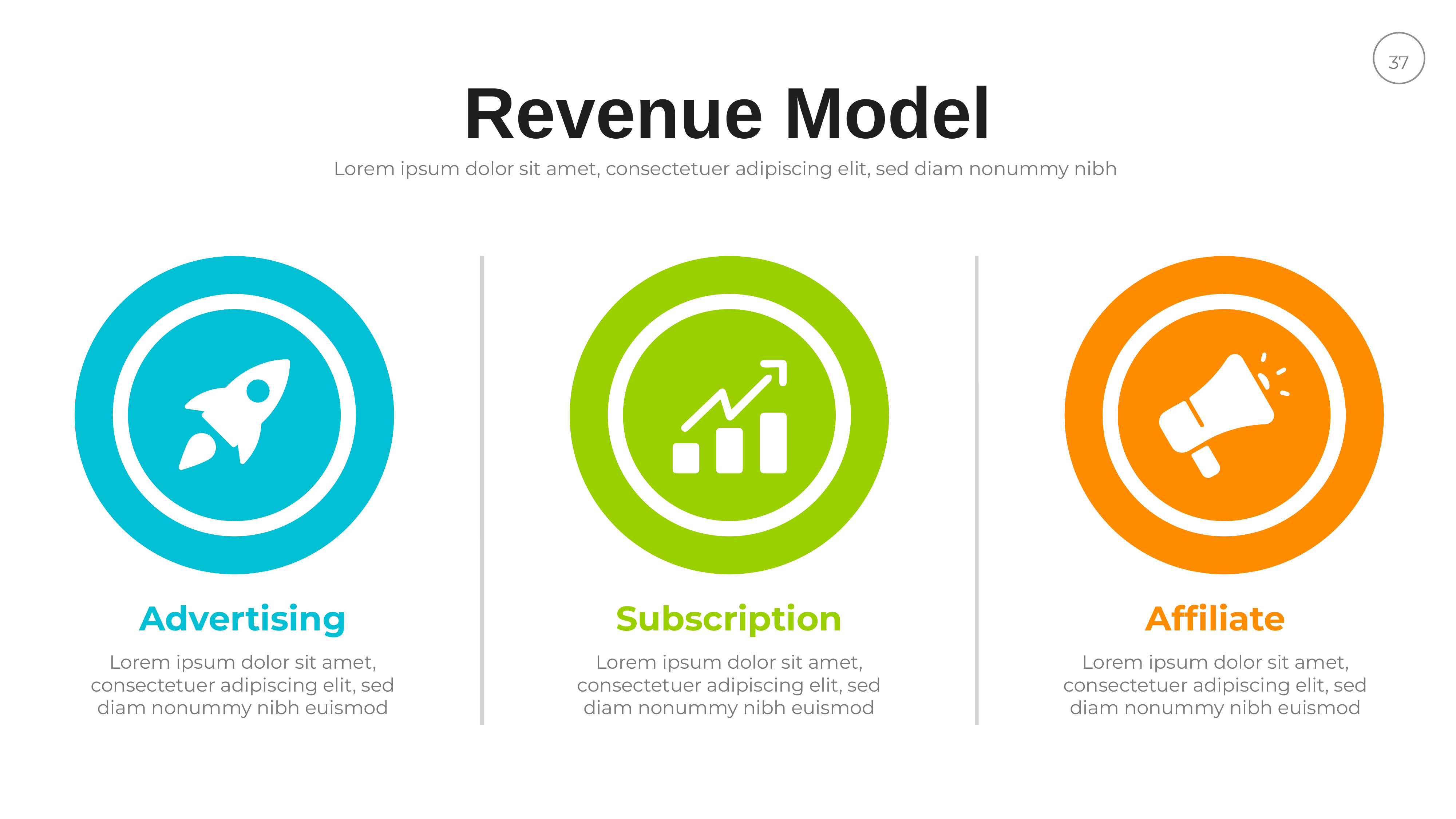

Revenue Model
Lorem ipsum dolor sit amet, consectetuer adipiscing elit, sed diam nonummy nibh

Advertising
Subscription
Affiliate
Lorem ipsum dolor sit amet, consectetuer adipiscing elit, sed diam nonummy nibh euismod
Lorem ipsum dolor sit amet, consectetuer adipiscing elit, sed diam nonummy nibh euismod
Lorem ipsum dolor sit amet, consectetuer adipiscing elit, sed diam nonummy nibh euismod